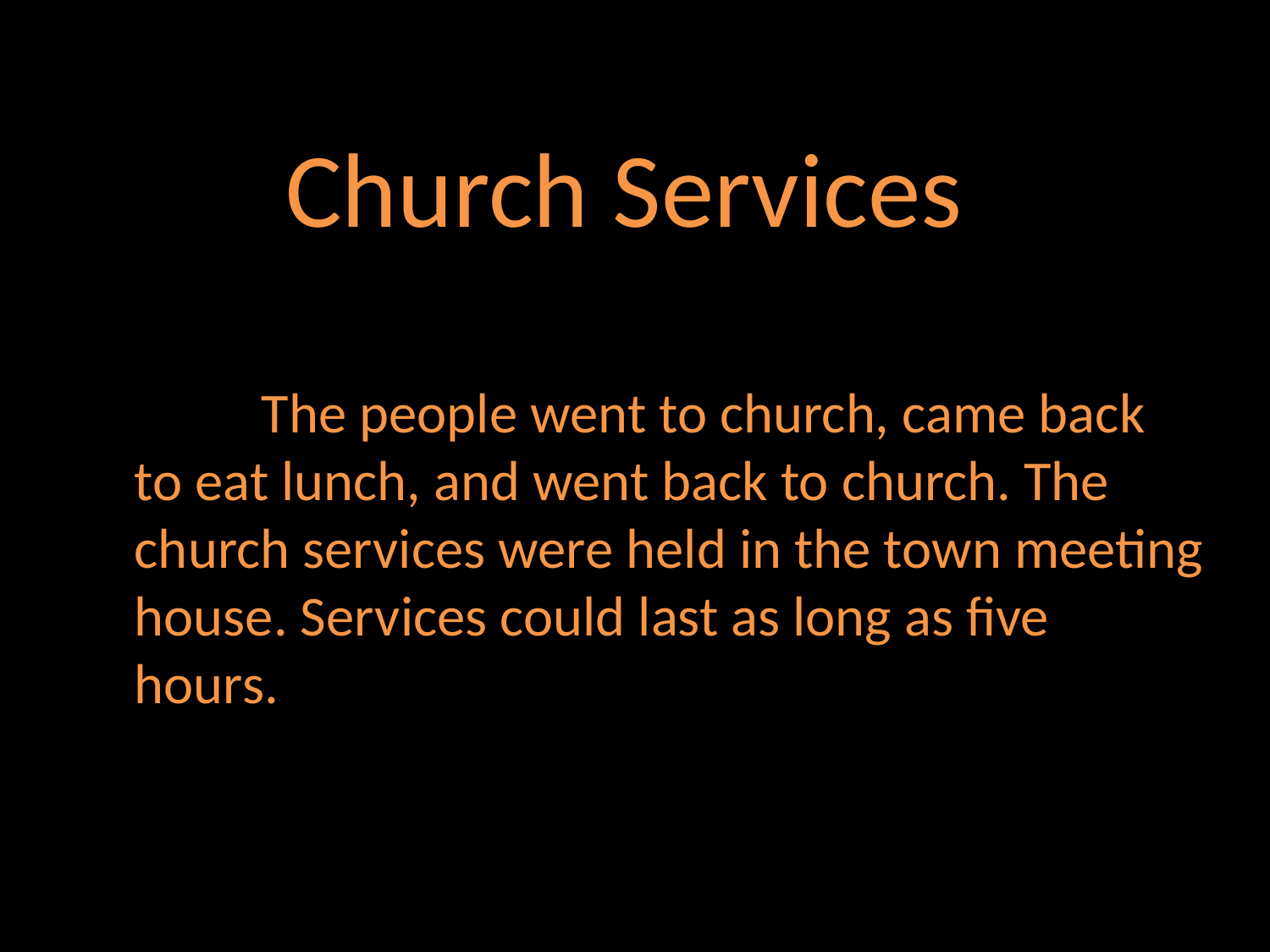

# Church Services
		The people went to church, came back to eat lunch, and went back to church. The church services were held in the town meeting house. Services could last as long as five hours.